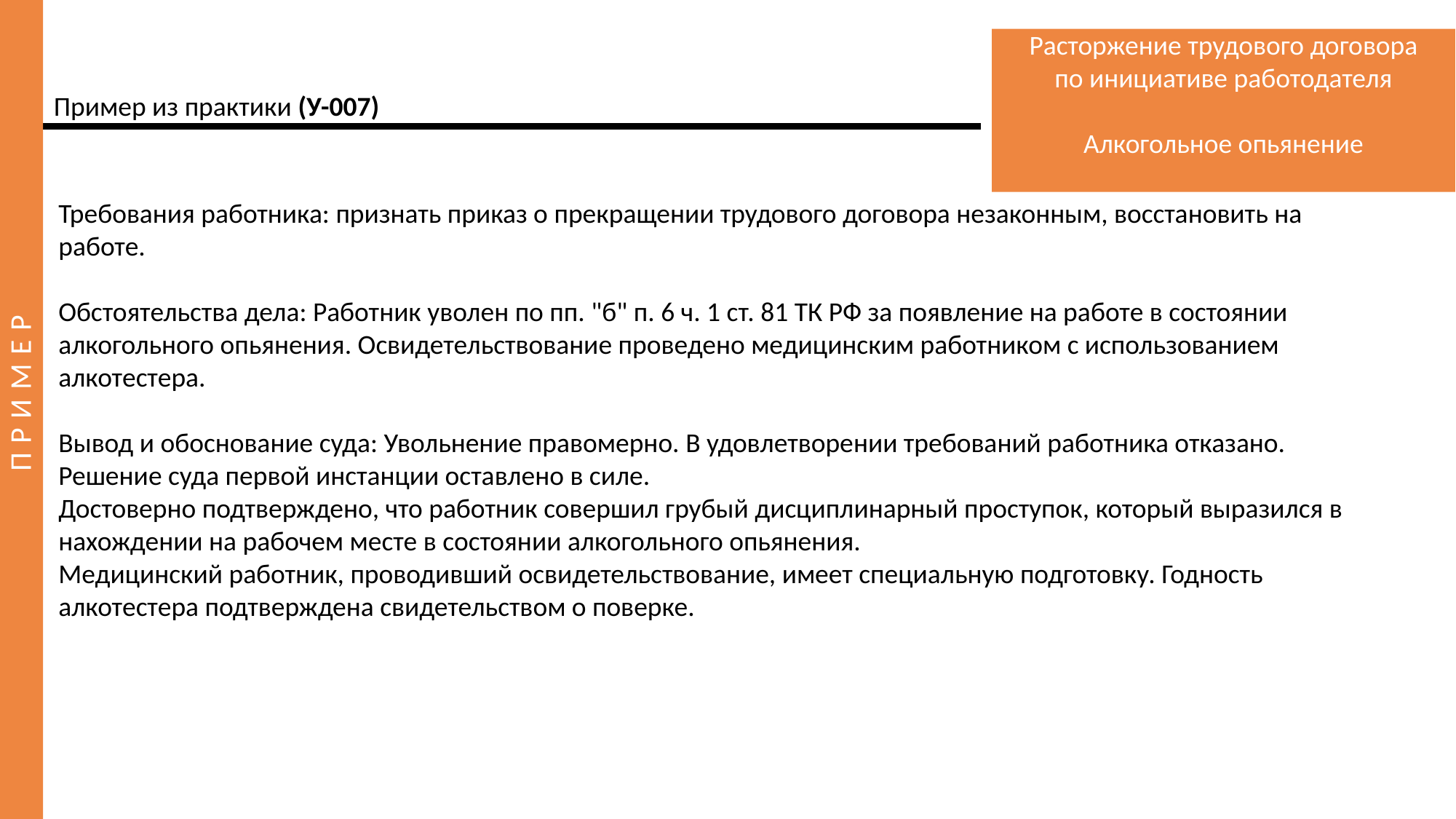

Расторжение трудового договора по инициативе работодателя

Алкогольное опьянение

Пример из практики (У-007)

Требования работника: признать приказ о прекращении трудового договора незаконным, восстановить на работе.

Обстоятельства дела: Работник уволен по пп. "б" п. 6 ч. 1 ст. 81 ТК РФ за появление на работе в состоянии алкогольного опьянения. Освидетельствование проведено медицинским работником с использованием алкотестера.

Вывод и обоснование суда: Увольнение правомерно. В удовлетворении требований работника отказано. Решение суда первой инстанции оставлено в силе.
Достоверно подтверждено, что работник совершил грубый дисциплинарный проступок, который выразился в нахождении на рабочем месте в состоянии алкогольного опьянения.
Медицинский работник, проводивший освидетельствование, имеет специальную подготовку. Годность алкотестера подтверждена свидетельством о поверке.

ПРИМЕР